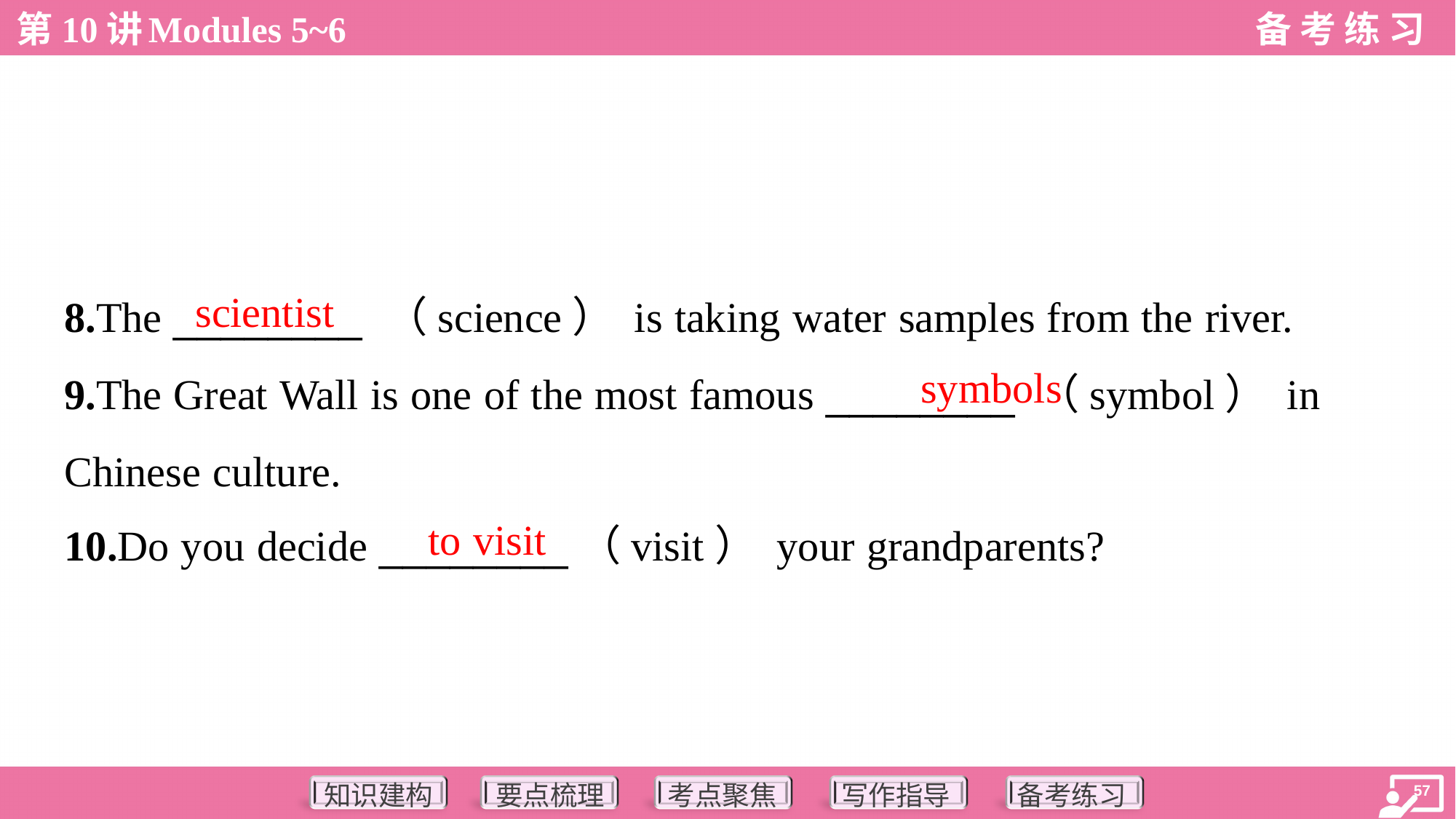

scientist
8.The ________ （science） is taking water samples from the river.
9.The Great Wall is one of the most famous ________ （symbol） in
Chinese culture.
10.Do you decide ________（visit） your grandparents?
symbols
to visit